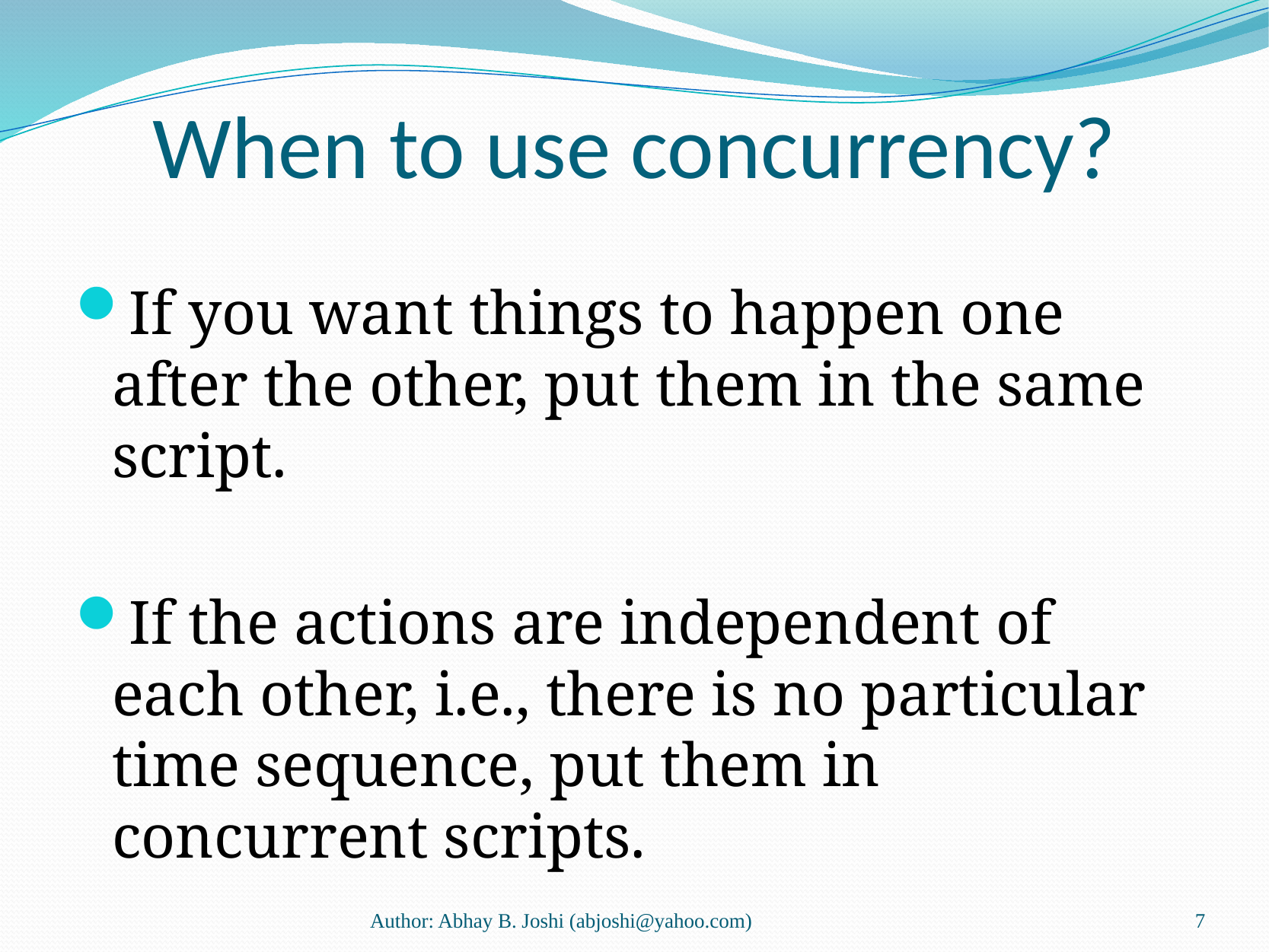

# When to use concurrency?
If you want things to happen one after the other, put them in the same script.

If the actions are independent of each other, i.e., there is no particular time sequence, put them in concurrent scripts.
Author: Abhay B. Joshi (abjoshi@yahoo.com)
7